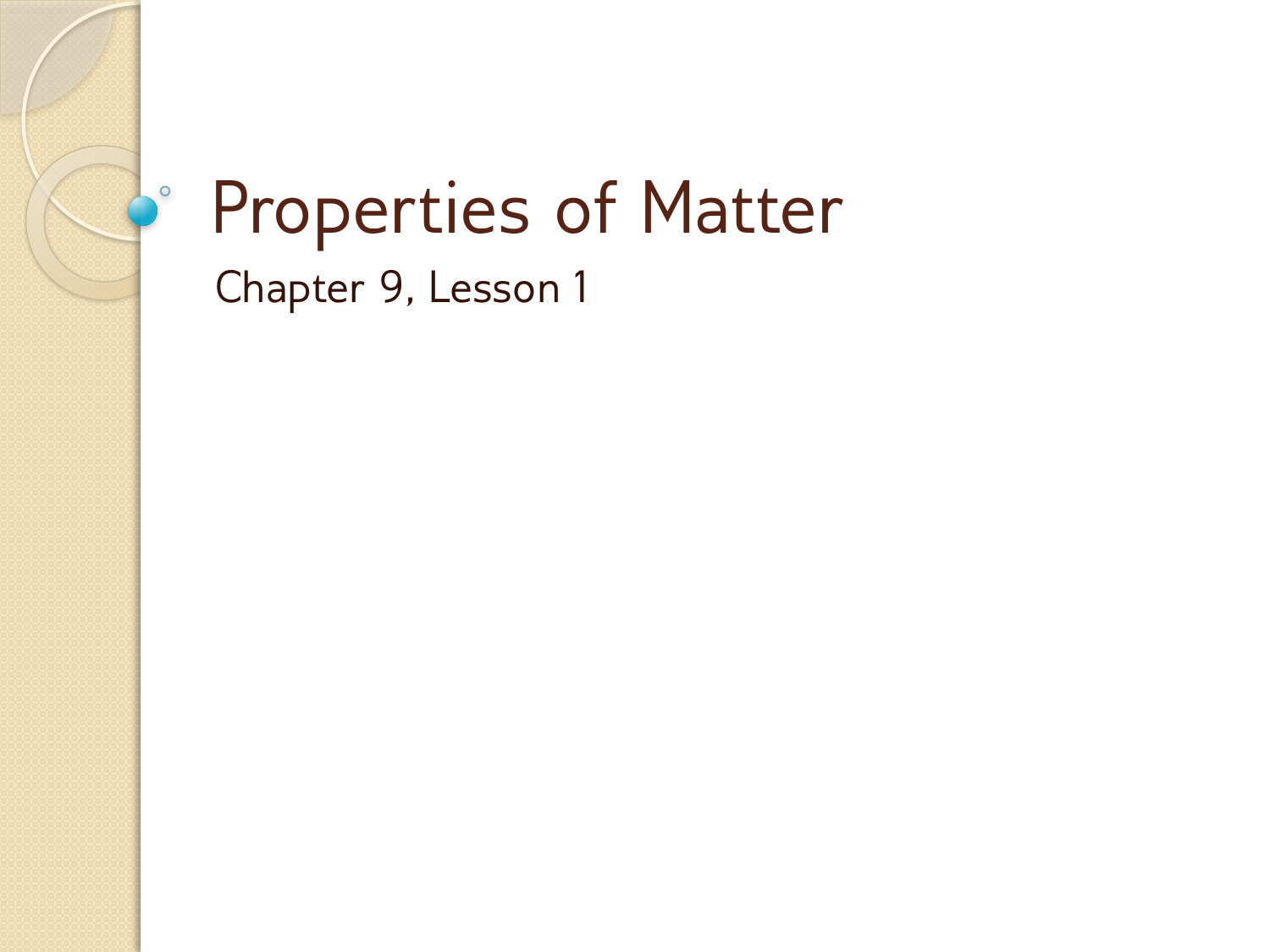

# Properties of Matter
Chapter 9, Lesson 1